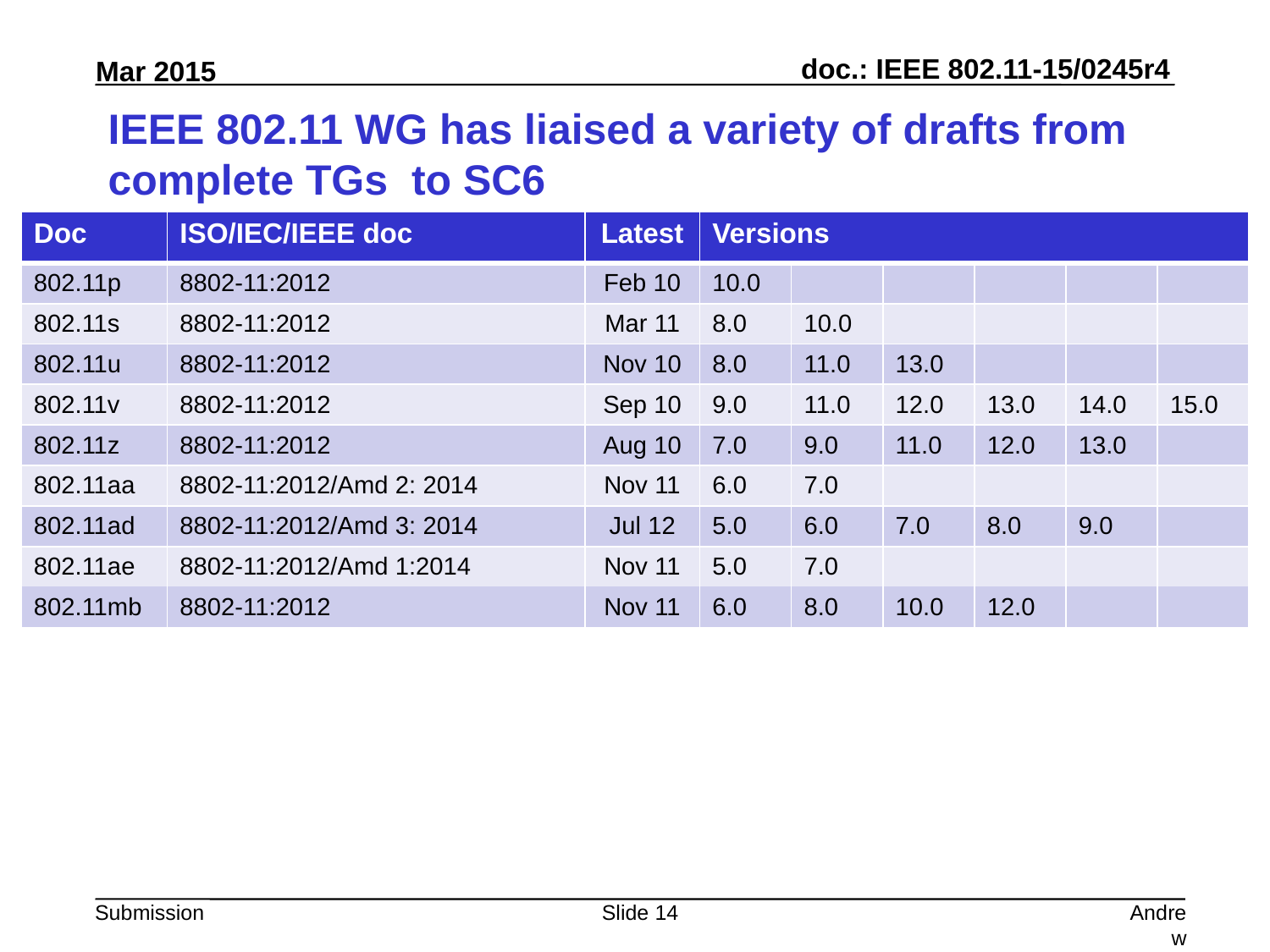

# IEEE 802.11 WG has liaised a variety of drafts from complete TGs  to SC6
| Doc | ISO/IEC/IEEE doc | Latest | Versions |  |  |  |  |  |
| --- | --- | --- | --- | --- | --- | --- | --- | --- |
| 802.11p | 8802-11:2012 | Feb 10 | 10.0 |  |  |  |  |  |
| 802.11s | 8802-11:2012 | Mar 11 | 8.0 | 10.0 |  |  |  |  |
| 802.11u | 8802-11:2012 | Nov 10 | 8.0 | 11.0 | 13.0 |  |  |  |
| 802.11v | 8802-11:2012 | Sep 10 | 9.0 | 11.0 | 12.0 | 13.0 | 14.0 | 15.0 |
| 802.11z | 8802-11:2012 | Aug 10 | 7.0 | 9.0 | 11.0 | 12.0 | 13.0 |  |
| 802.11aa | 8802-11:2012/Amd 2: 2014 | Nov 11 | 6.0 | 7.0 |  |  |  |  |
| 802.11ad | 8802-11:2012/Amd 3: 2014 | Jul 12 | 5.0 | 6.0 | 7.0 | 8.0 | 9.0 |  |
| 802.11ae | 8802-11:2012/Amd 1:2014 | Nov 11 | 5.0 | 7.0 |  |  |  |  |
| 802.11mb | 8802-11:2012 | Nov 11 | 6.0 | 8.0 | 10.0 | 12.0 |  |  |
Slide 14
Andrew Myles, Cisco